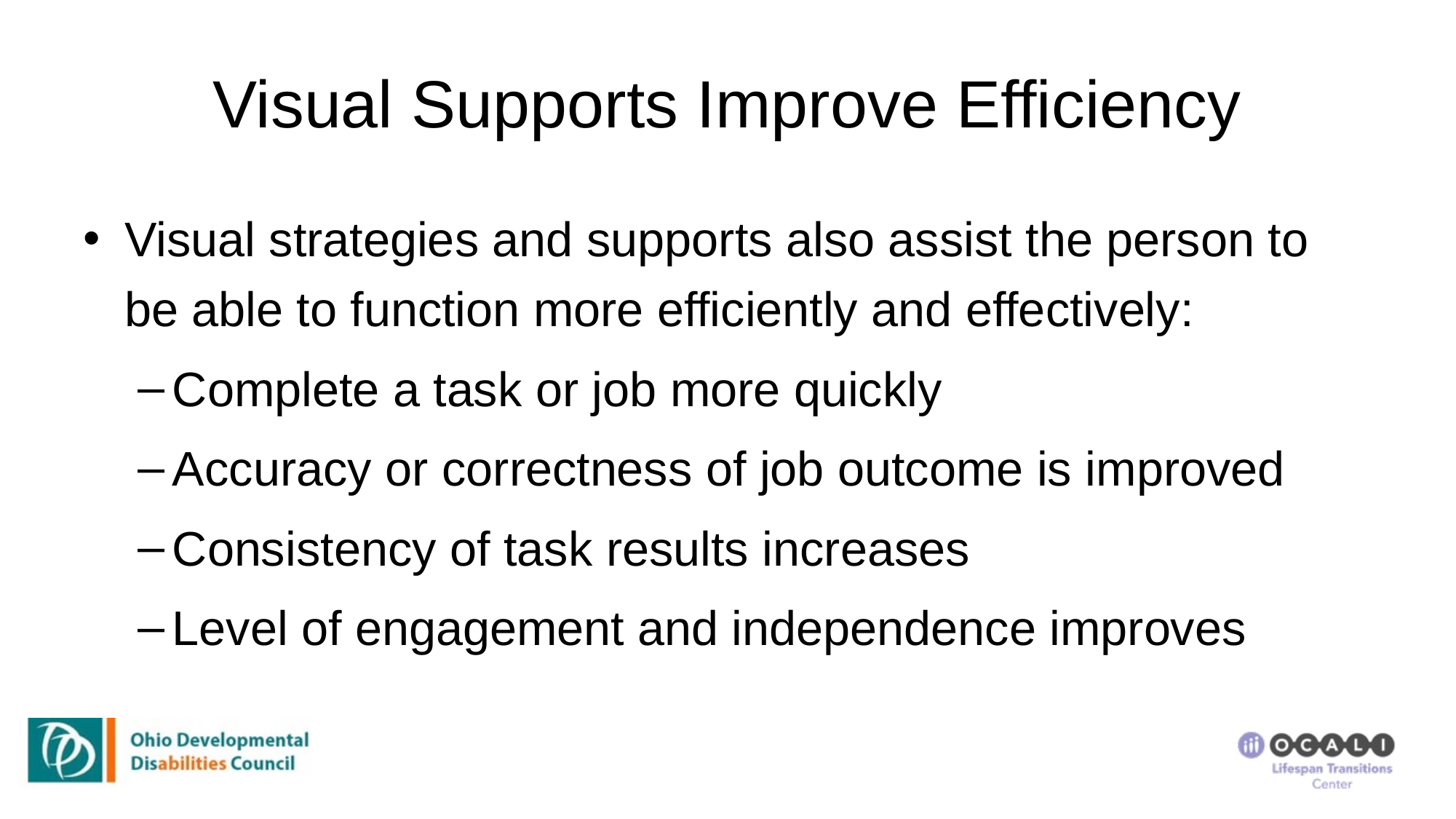

# Visual Supports Improve Efficiency
Visual strategies and supports also assist the person to be able to function more efficiently and effectively:
Complete a task or job more quickly
Accuracy or correctness of job outcome is improved
Consistency of task results increases
Level of engagement and independence improves